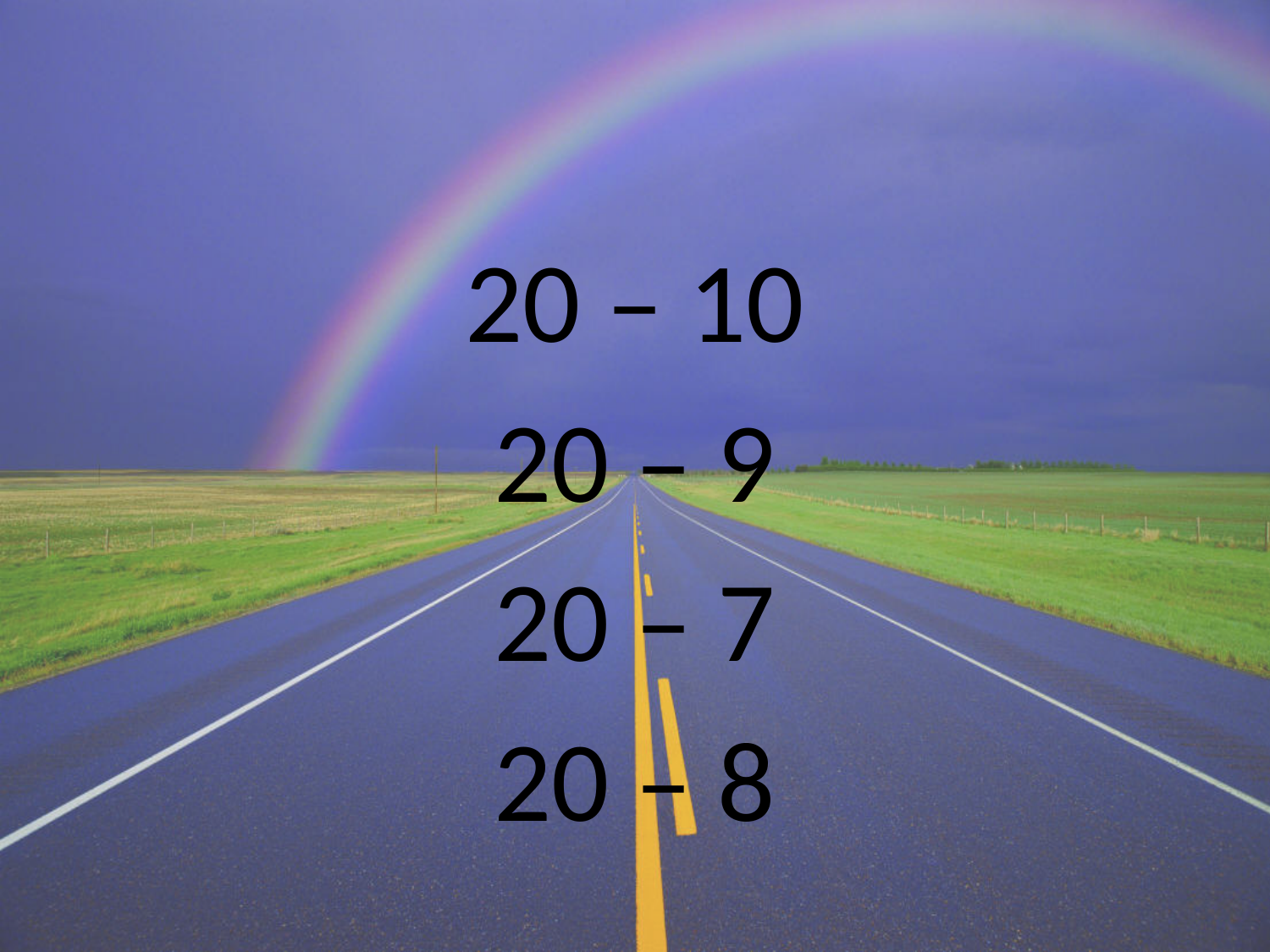

20 – 10
20 – 9
20 – 7
20 – 8